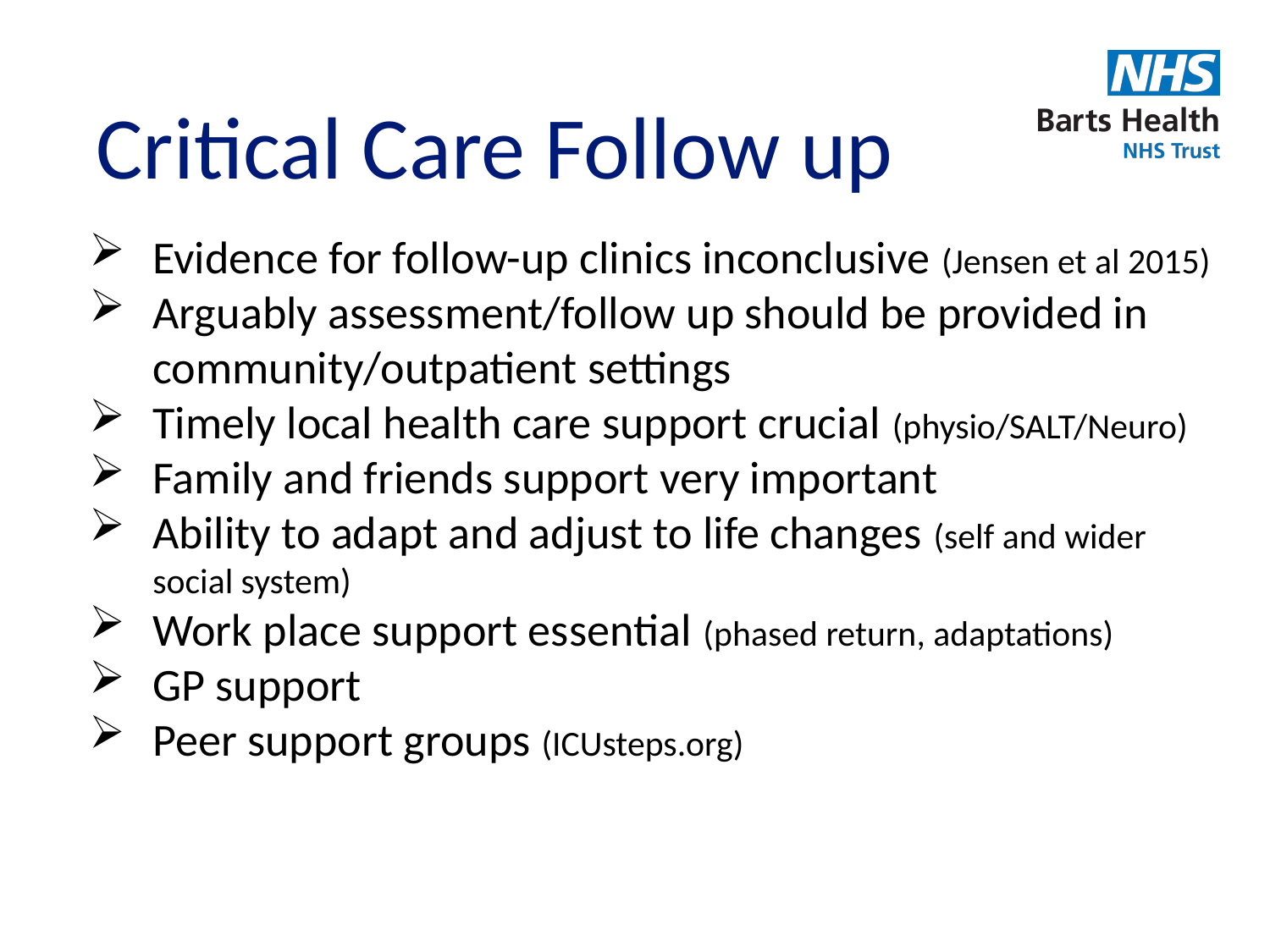

# Critical Care Follow up
Evidence for follow-up clinics inconclusive (Jensen et al 2015)
Arguably assessment/follow up should be provided in community/outpatient settings
Timely local health care support crucial (physio/SALT/Neuro)
Family and friends support very important
Ability to adapt and adjust to life changes (self and wider social system)
Work place support essential (phased return, adaptations)
GP support
Peer support groups (ICUsteps.org)